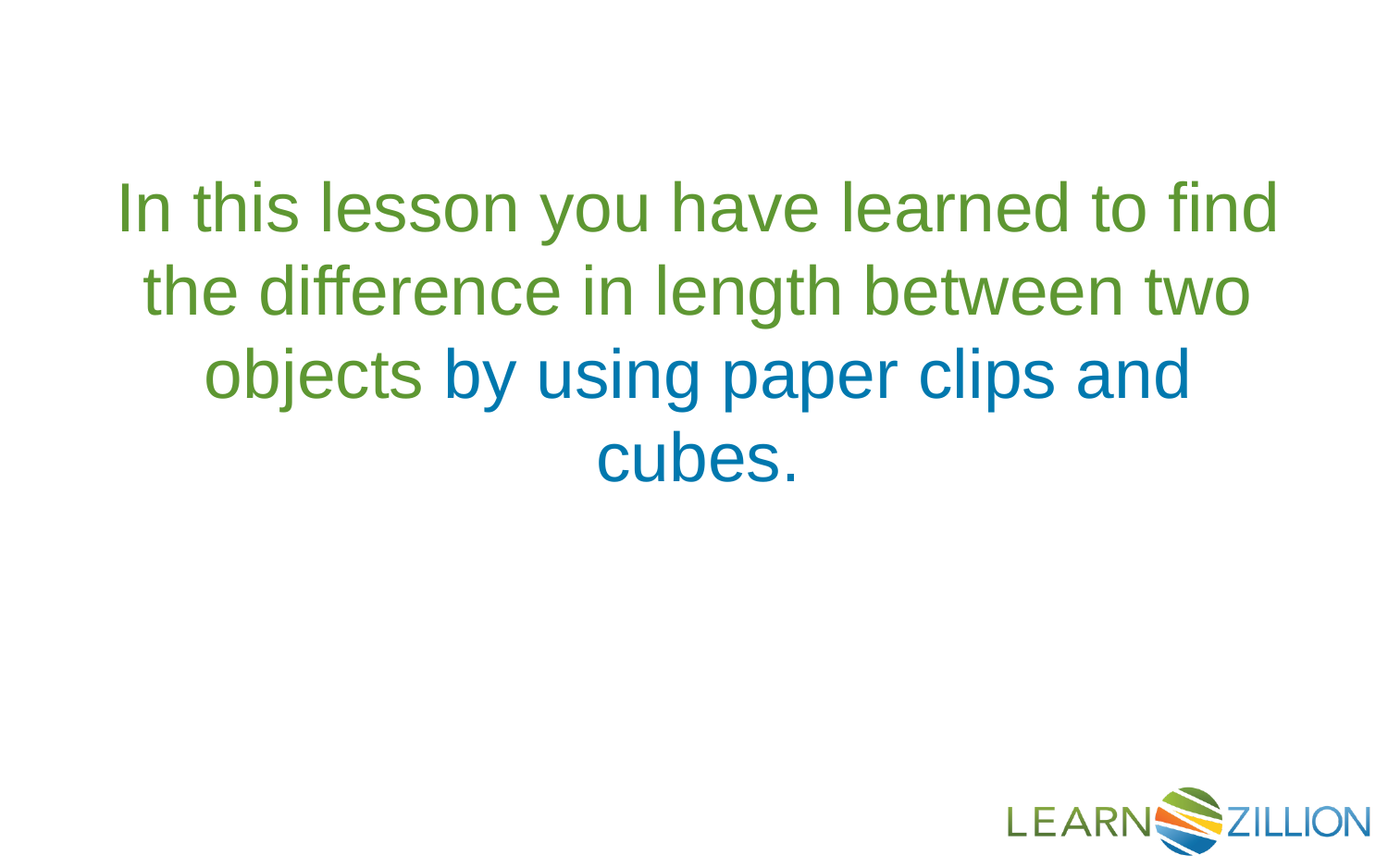

In this lesson you have learned to find the difference in length between two objects by using paper clips and cubes.